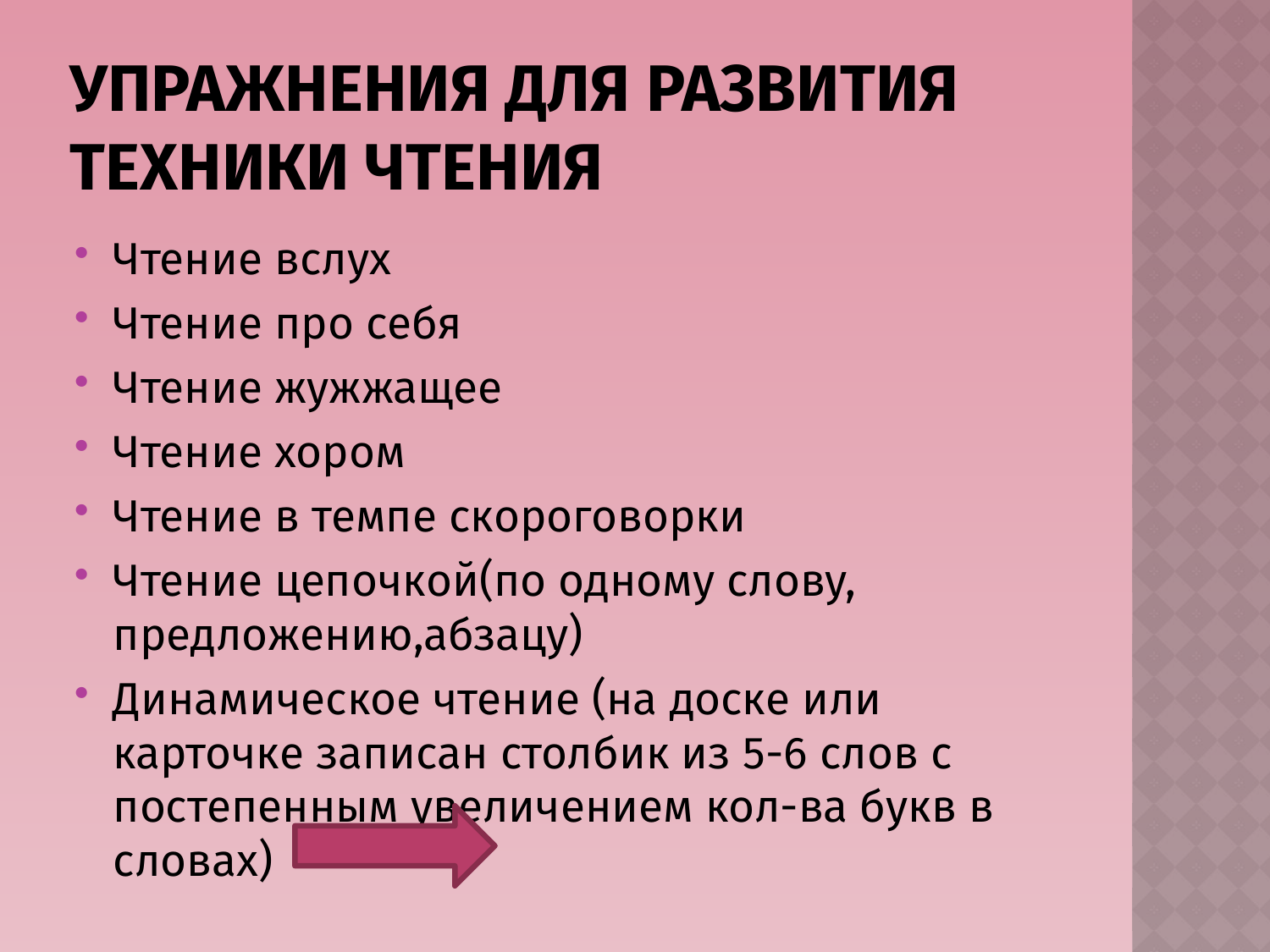

# Упражнения для развития техники чтения
Чтение вслух
Чтение про себя
Чтение жужжащее
Чтение хором
Чтение в темпе скороговорки
Чтение цепочкой(по одному слову, предложению,абзацу)
Динамическое чтение (на доске или карточке записан столбик из 5-6 слов с постепенным увеличением кол-ва букв в словах)